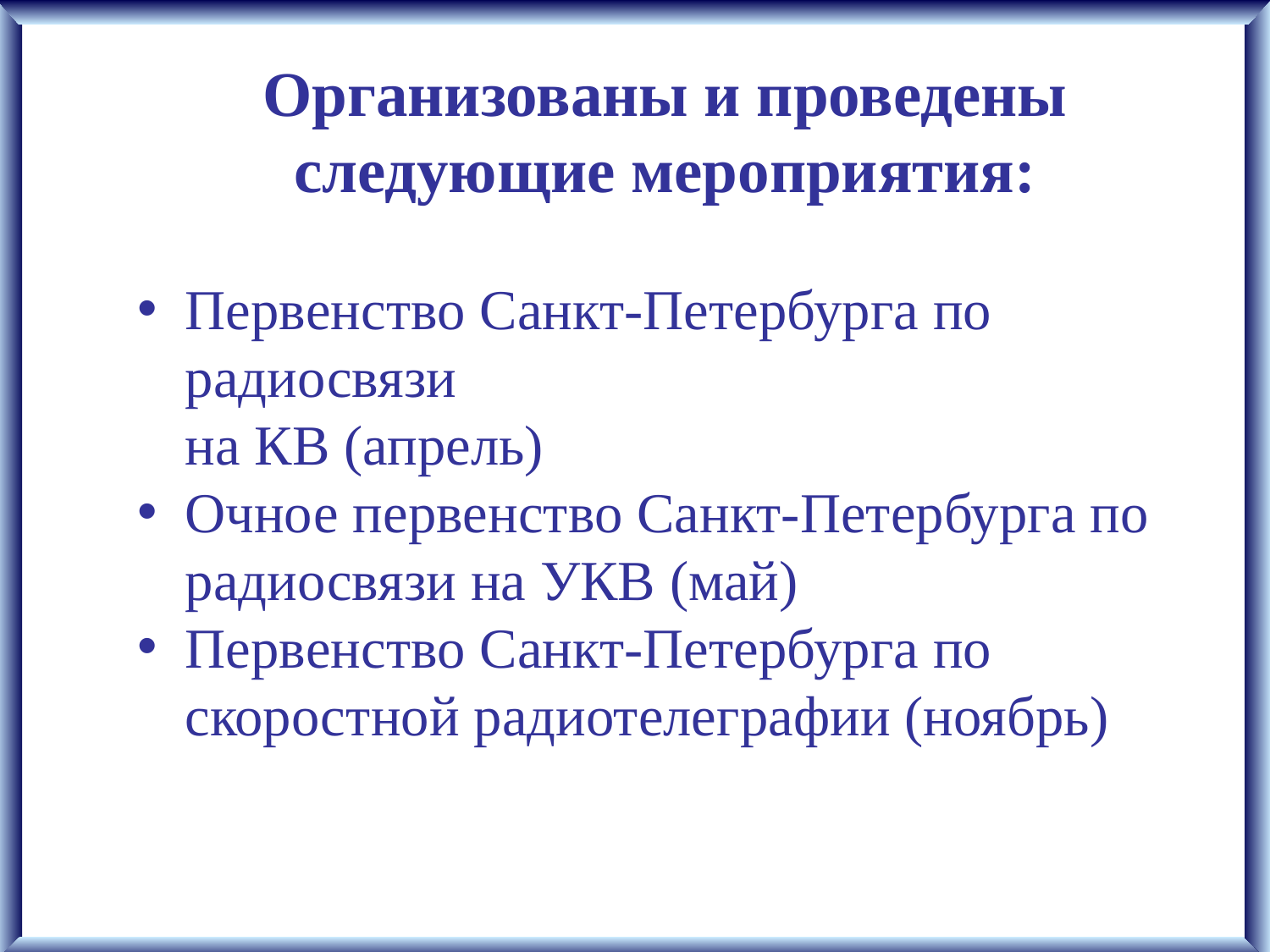

Организованы и проведены следующие мероприятия:

Первенство Санкт-Петербурга по радиосвязи
на КВ (апрель)
Очное первенство Санкт-Петербурга по радиосвязи на УКВ (май)
Первенство Санкт-Петербурга по скоростной радиотелеграфии (ноябрь)